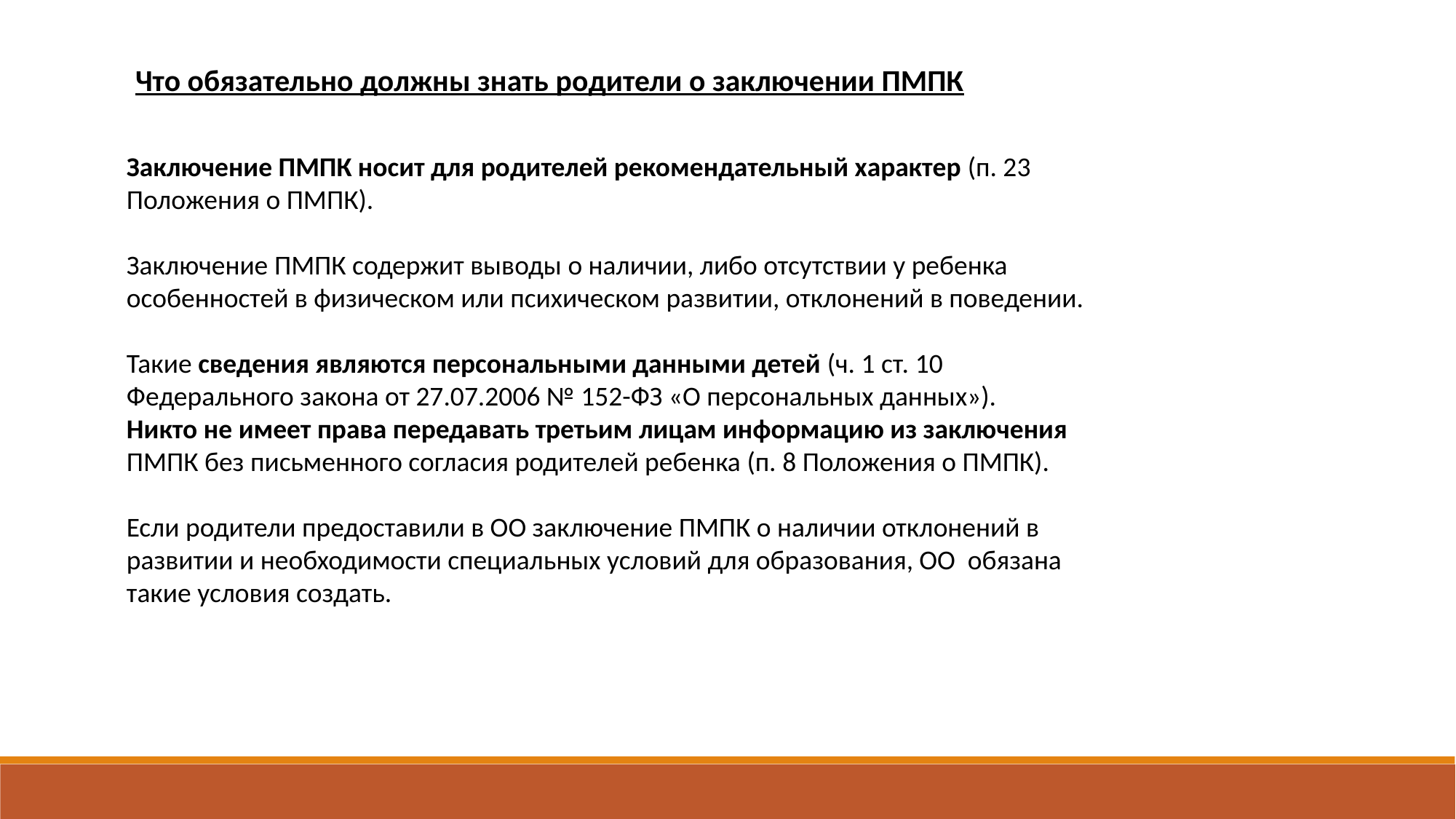

Что обязательно должны знать родители о заключении ПМПК
Заключение ПМПК носит для родителей рекомендательный характер (п. 23 Положения о ПМПК).

Заключение ПМПК содержит выводы о наличии, либо отсутствии у ребенка особенностей в физическом или психическом развитии, отклонений в поведении.

Такие сведения являются персональными данными детей (ч. 1 ст. 10 Федерального закона от 27.07.2006 № 152-ФЗ «О персональных данных»).
Никто не имеет права передавать третьим лицам информацию из заключения ПМПК без письменного согласия родителей ребенка (п. 8 Положения о ПМПК).

Если родители предоставили в ОО заключение ПМПК о наличии отклонений в развитии и необходимости специальных условий для образования, ОО  обязана такие условия создать.